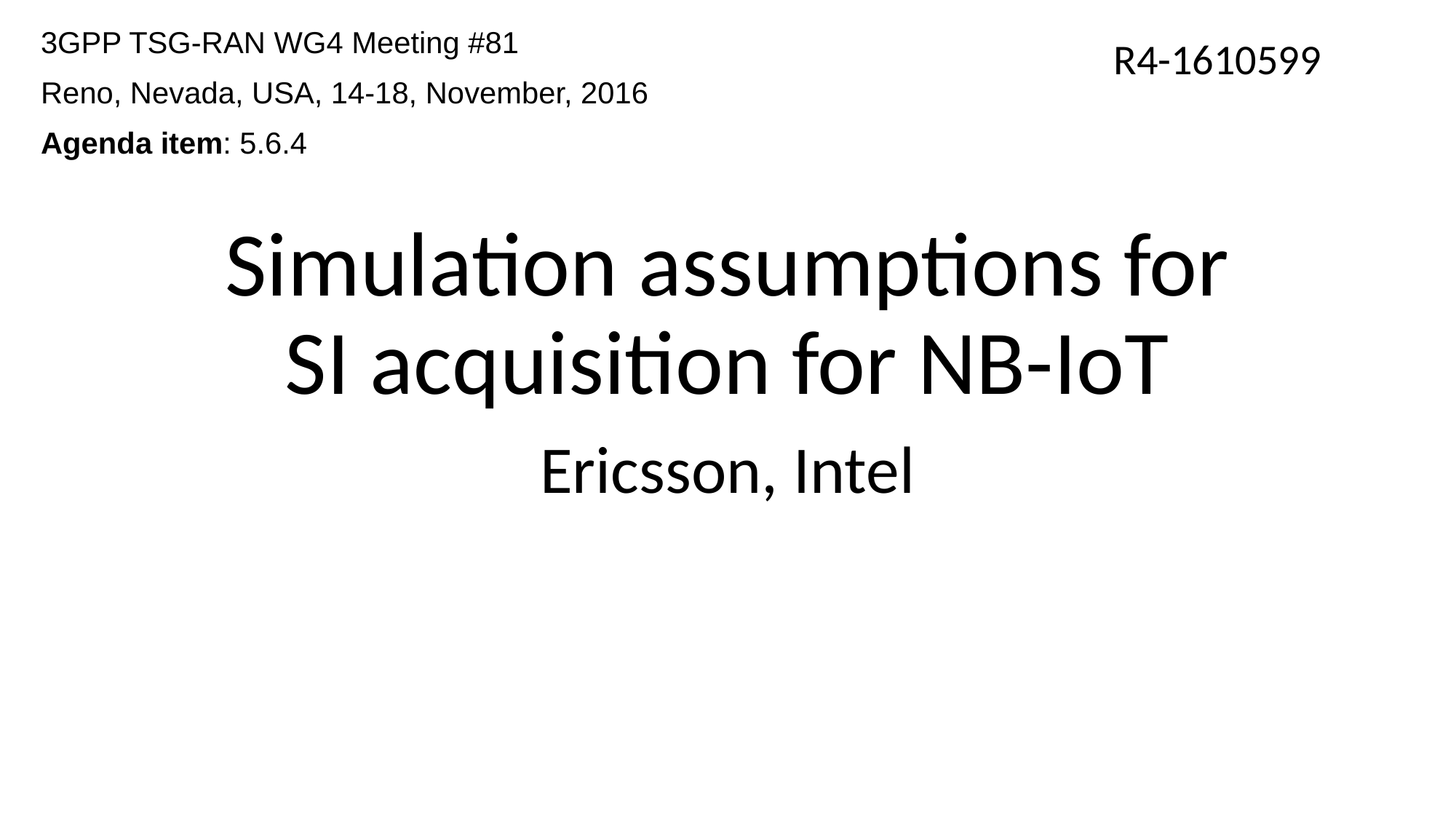

3GPP TSG-RAN WG4 Meeting #81
Reno, Nevada, USA, 14-18, November, 2016
Agenda item: 5.6.4
R4-1610599
# Simulation assumptions for SI acquisition for NB-IoT
Ericsson, Intel